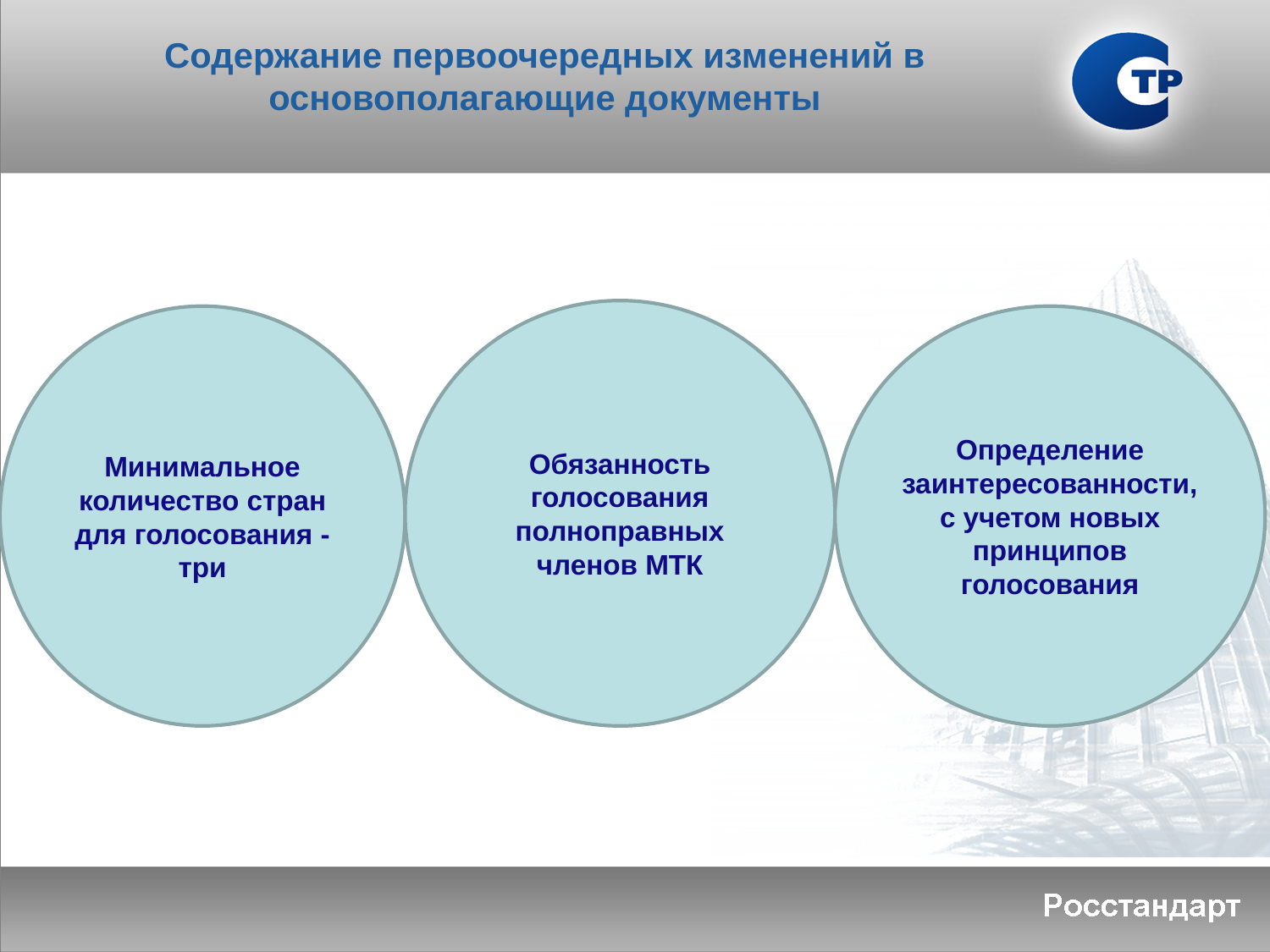

Содержание первоочередных изменений в основополагающие документы
Обязанность голосования полноправных членов МТК
Минимальное количество стран для голосования - три
Определение заинтересованности, с учетом новых принципов голосования